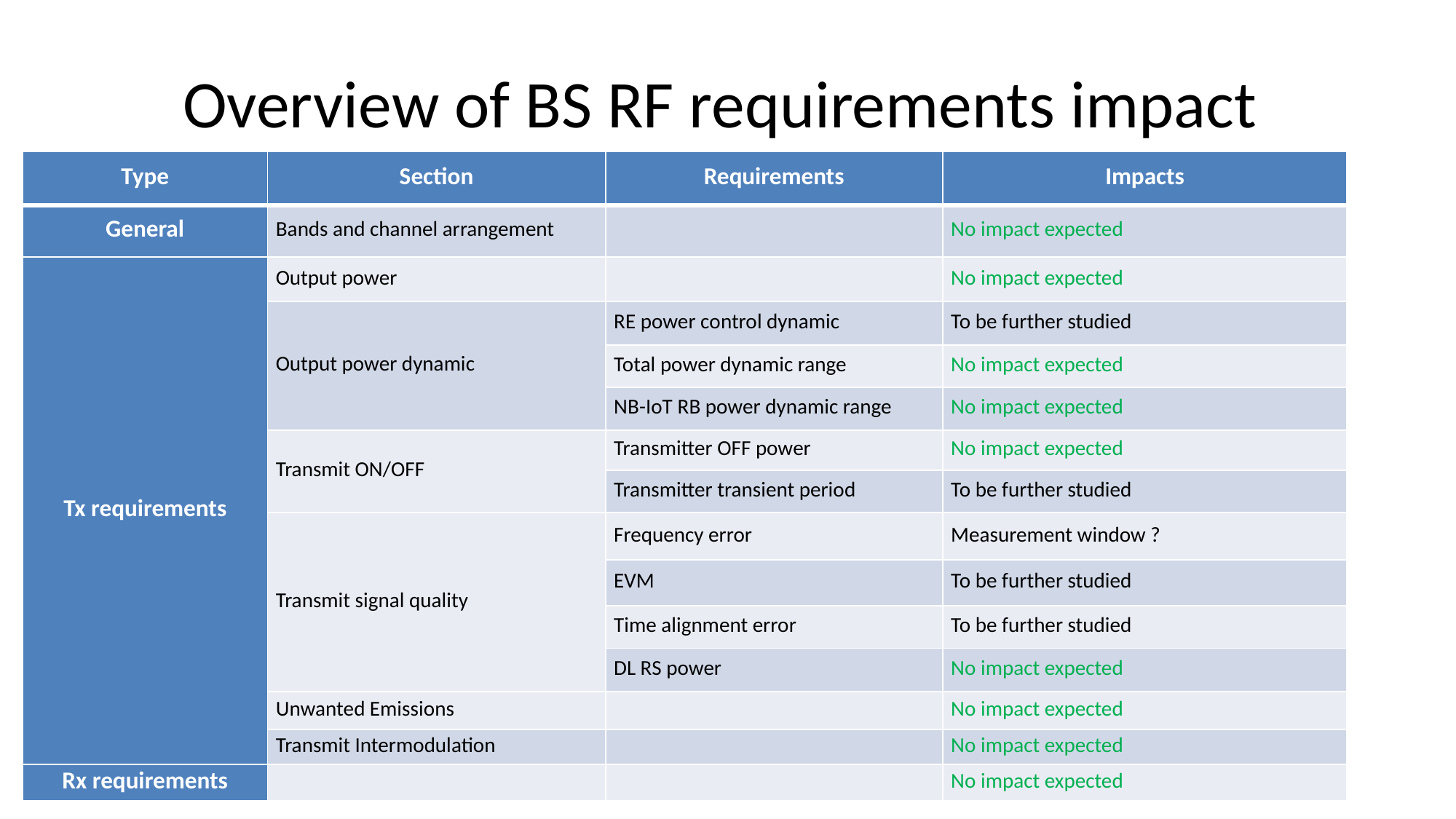

# Overview of BS RF requirements impact
| Type | Section | Requirements | Impacts |
| --- | --- | --- | --- |
| General | Bands and channel arrangement |  | No impact expected |
| Tx requirements | Output power |  | No impact expected |
|  | Output power dynamic | RE power control dynamic | To be further studied |
|  |  | Total power dynamic range | No impact expected |
|  |  | NB-IoT RB power dynamic range | No impact expected |
|  | Transmit ON/OFF | Transmitter OFF power | No impact expected |
|  |  | Transmitter transient period | To be further studied |
|  | Transmit signal quality | Frequency error | Measurement window ? |
|  |  | EVM | To be further studied |
|  |  | Time alignment error | To be further studied |
|  |  | DL RS power | No impact expected |
|  | Unwanted Emissions |  | No impact expected |
|  | Transmit Intermodulation |  | No impact expected |
| Rx requirements |  |  | No impact expected |